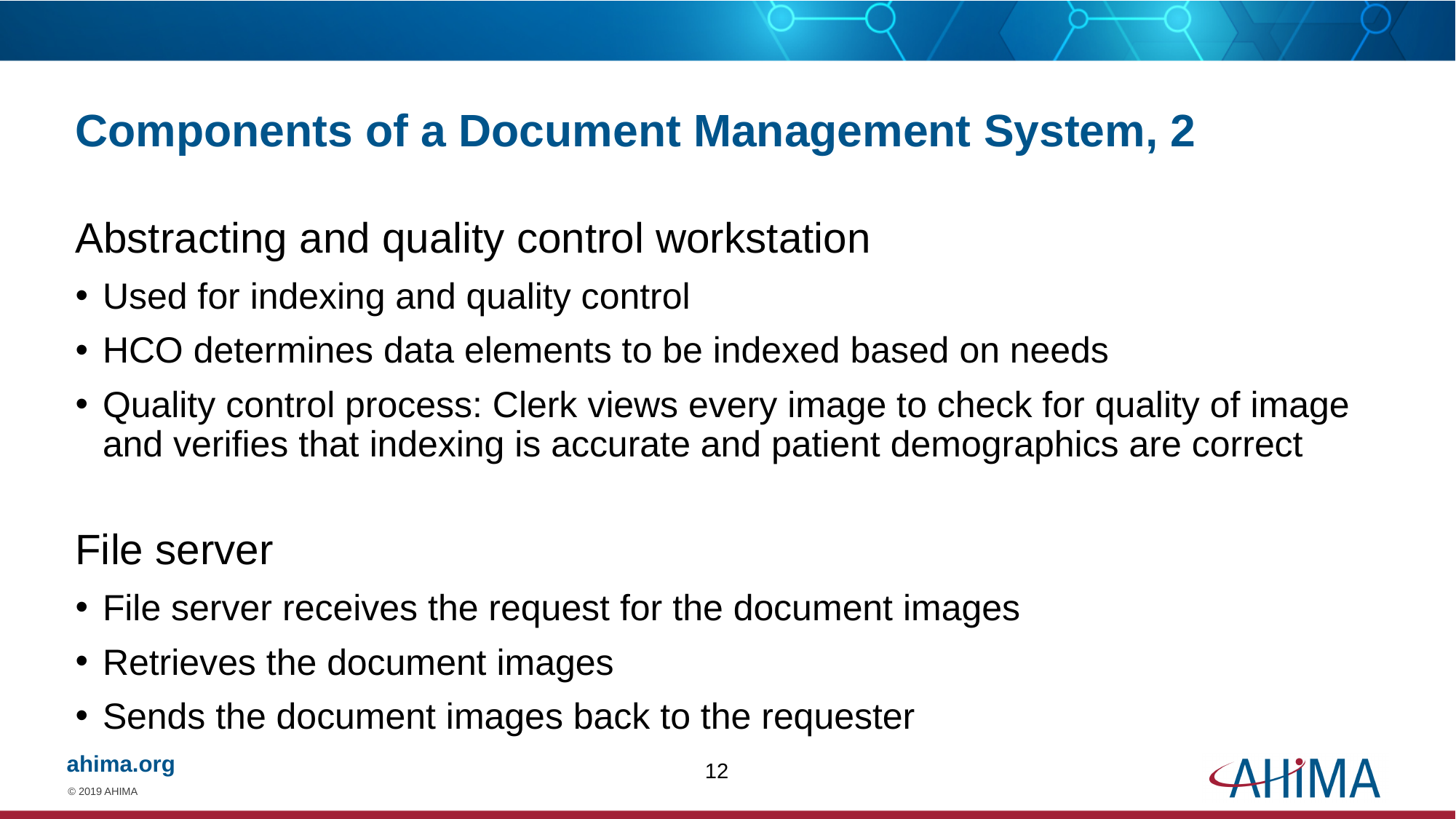

# Components of a Document Management System, 2
Abstracting and quality control workstation
Used for indexing and quality control
HCO determines data elements to be indexed based on needs
Quality control process: Clerk views every image to check for quality of image and verifies that indexing is accurate and patient demographics are correct

File server
File server receives the request for the document images
Retrieves the document images
Sends the document images back to the requester